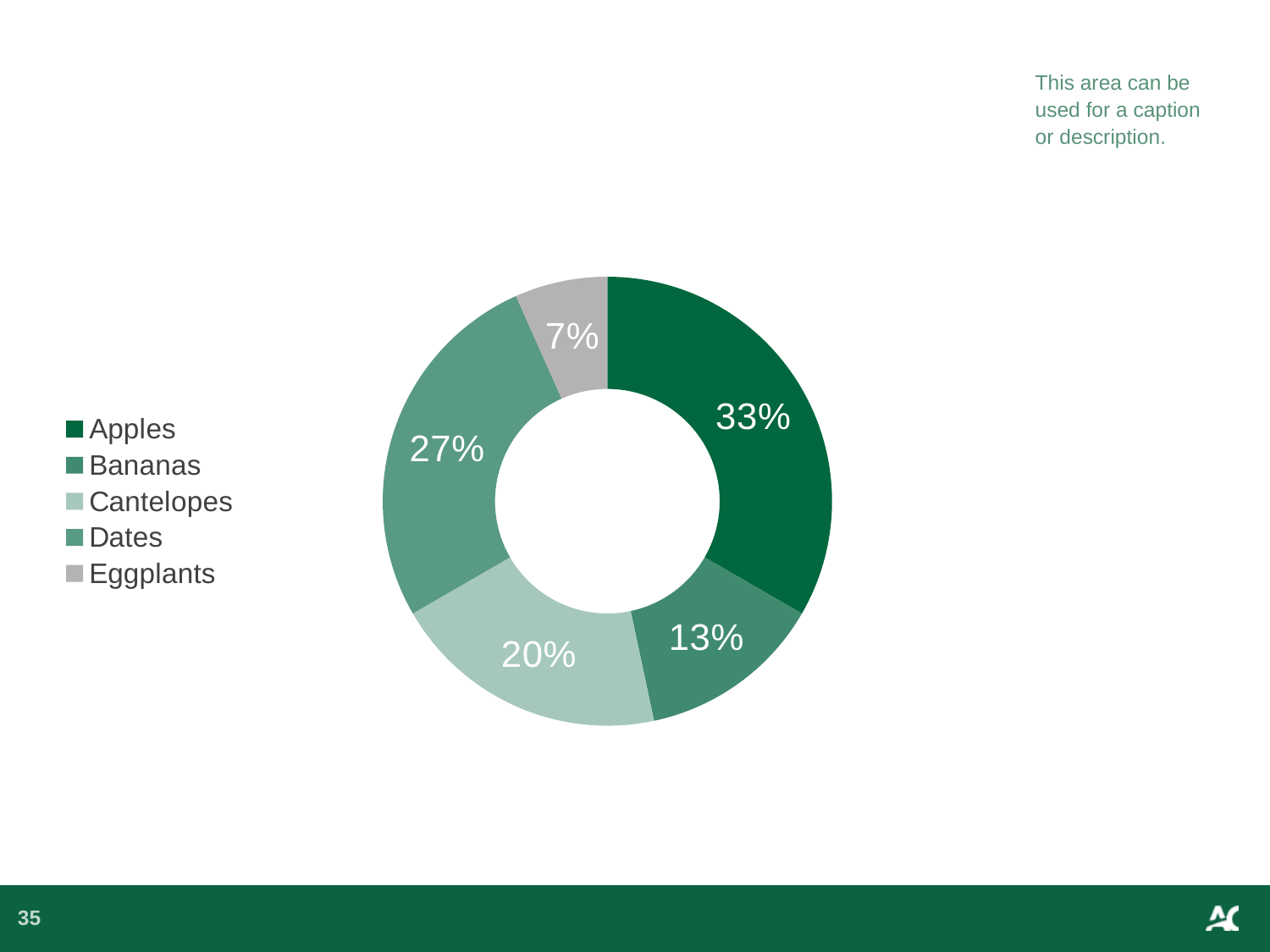

This area can be used for a caption or description.
#

### Chart

| Category | 2014 |
|---|---|
| Apples | 5.0 |
| Bananas | 2.0 |
| Cantelopes | 3.0 |
| Dates | 4.0 |
| Eggplants | 1.0 |
35